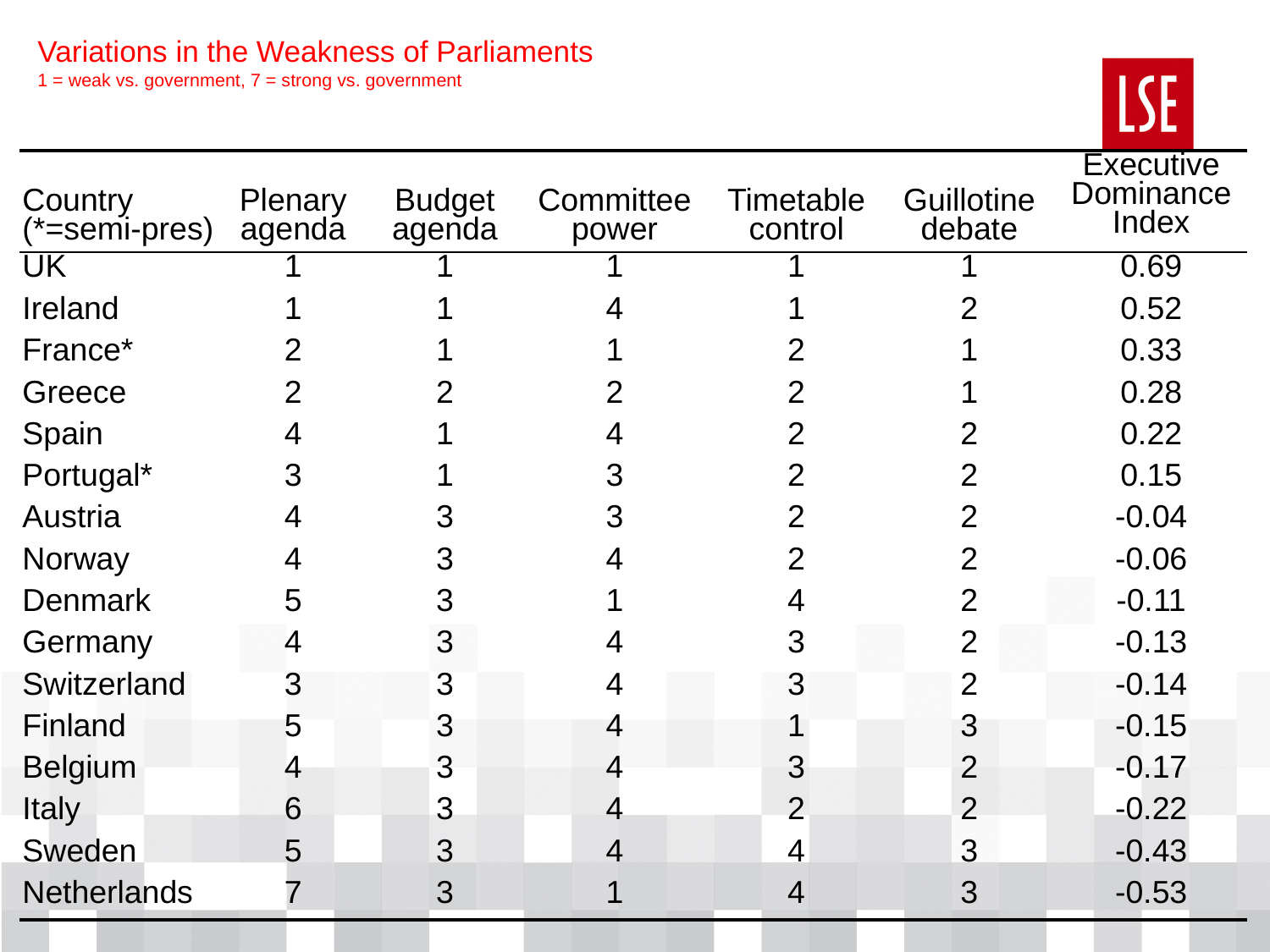

# Variations in the Weakness of Parliaments 1 = weak vs. government, 7 = strong vs. government
| Country (\*=semi-pres) | Plenary agenda | Budget agenda | Committee power | Timetable control | Guillotine debate | Executive Dominance Index |
| --- | --- | --- | --- | --- | --- | --- |
| UK | 1 | 1 | 1 | 1 | 1 | 0.69 |
| Ireland | 1 | 1 | 4 | 1 | 2 | 0.52 |
| France\* | 2 | 1 | 1 | 2 | 1 | 0.33 |
| Greece | 2 | 2 | 2 | 2 | 1 | 0.28 |
| Spain | 4 | 1 | 4 | 2 | 2 | 0.22 |
| Portugal\* | 3 | 1 | 3 | 2 | 2 | 0.15 |
| Austria | 4 | 3 | 3 | 2 | 2 | -0.04 |
| Norway | 4 | 3 | 4 | 2 | 2 | -0.06 |
| Denmark | 5 | 3 | 1 | 4 | 2 | -0.11 |
| Germany | 4 | 3 | 4 | 3 | 2 | -0.13 |
| Switzerland | 3 | 3 | 4 | 3 | 2 | -0.14 |
| Finland | 5 | 3 | 4 | 1 | 3 | -0.15 |
| Belgium | 4 | 3 | 4 | 3 | 2 | -0.17 |
| Italy | 6 | 3 | 4 | 2 | 2 | -0.22 |
| Sweden | 5 | 3 | 4 | 4 | 3 | -0.43 |
| Netherlands | 7 | 3 | 1 | 4 | 3 | -0.53 |